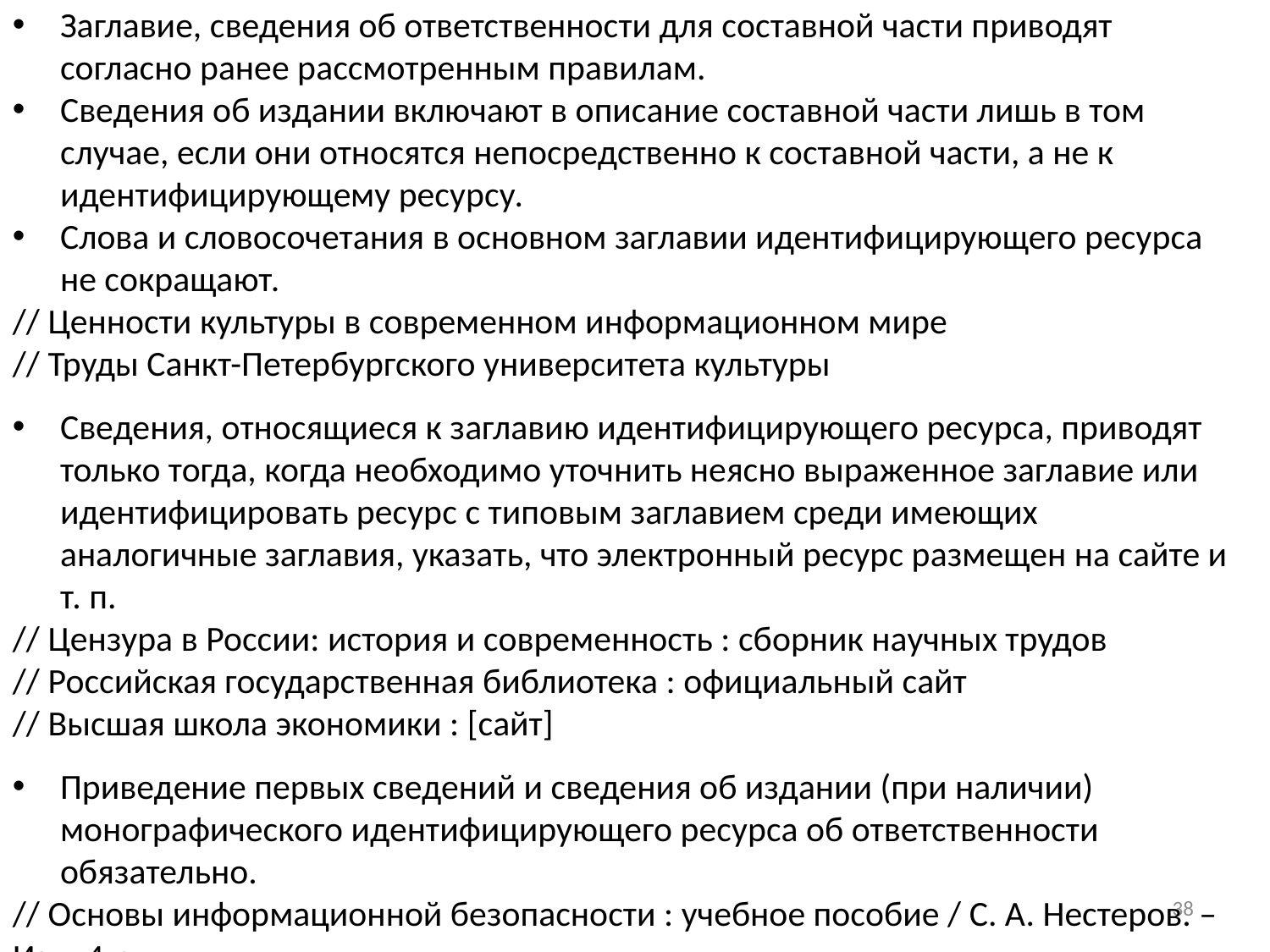

Заглавие, сведения об ответственности для составной части приводят согласно ранее рассмотренным правилам.
Сведения об издании включают в описание составной части лишь в том случае, если они относятся непосредственно к составной части, а не к идентифицирующему ресурсу.
Слова и словосочетания в основном заглавии идентифицирующего ресурса не сокращают.
// Ценности культуры в современном информационном мире
// Труды Санкт-Петербургского университета культуры
Сведения, относящиеся к заглавию идентифицирующего ресурса, приводят только тогда, когда необходимо уточнить неясно выраженное заглавие или идентифицировать ресурс с типовым заглавием среди имеющих аналогичные заглавия, указать, что электронный ресурс размещен на сайте и т. п.
// Цензура в России: история и современность : сборник научных трудов
// Российская государственная библиотека : официальный сайт
// Высшая школа экономики : [сайт]
Приведение первых сведений и сведения об издании (при наличии) монографического идентифицирующего ресурса об ответственности обязательно.
// Основы информационной безопасности : учебное пособие / С. А. Нестеров. – Изд. 4-е
38